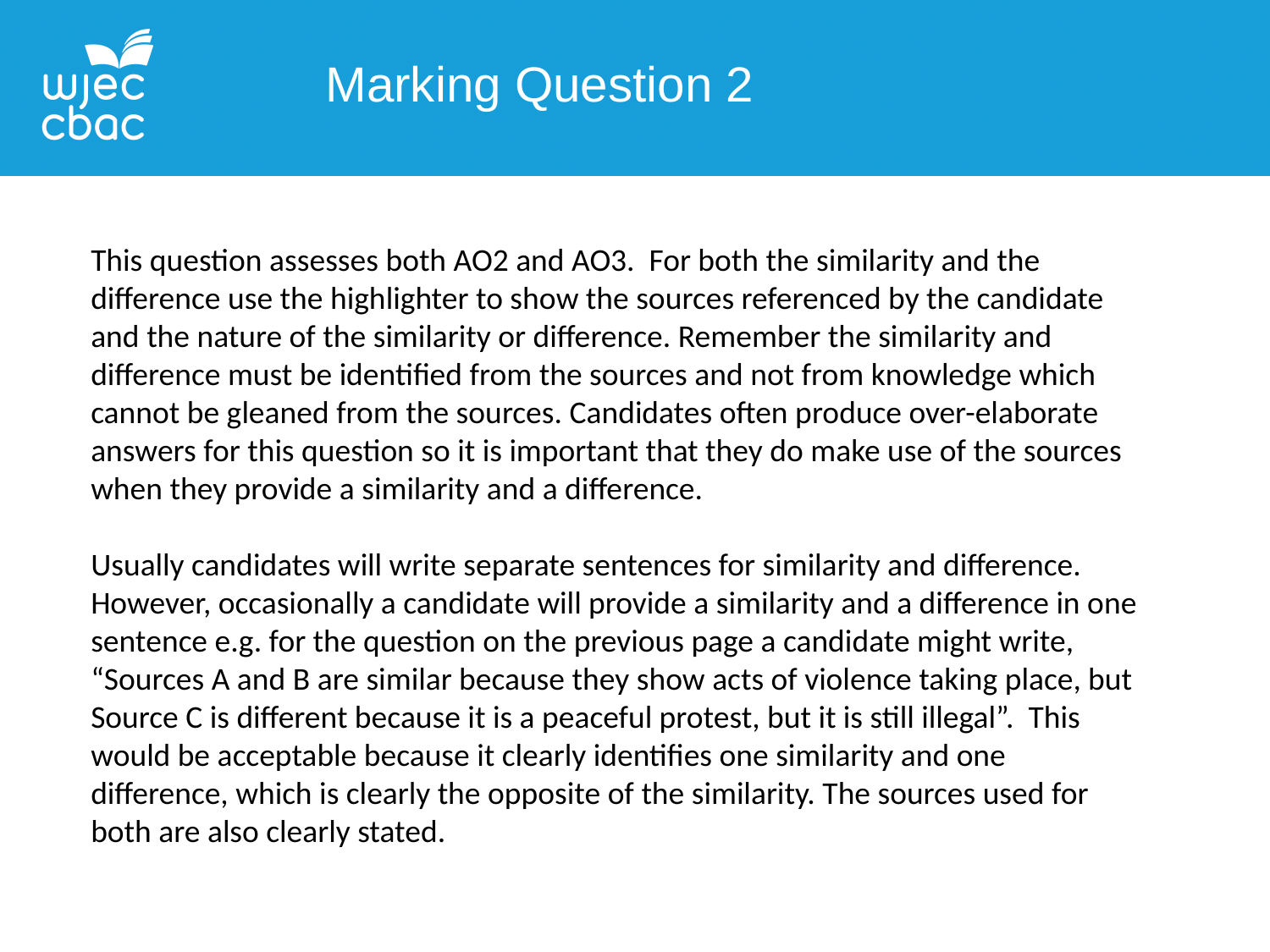

Marking Question 2

This question assesses both AO2 and AO3.  For both the similarity and the difference use the highlighter to show the sources referenced by the candidate and the nature of the similarity or difference. Remember the similarity and difference must be identified from the sources and not from knowledge which cannot be gleaned from the sources. Candidates often produce over-elaborate answers for this question so it is important that they do make use of the sources when they provide a similarity and a difference.

Usually candidates will write separate sentences for similarity and difference.  However, occasionally a candidate will provide a similarity and a difference in one sentence e.g. for the question on the previous page a candidate might write, “Sources A and B are similar because they show acts of violence taking place, but Source C is different because it is a peaceful protest, but it is still illegal”.  This would be acceptable because it clearly identifies one similarity and one difference, which is clearly the opposite of the similarity. The sources used for both are also clearly stated.